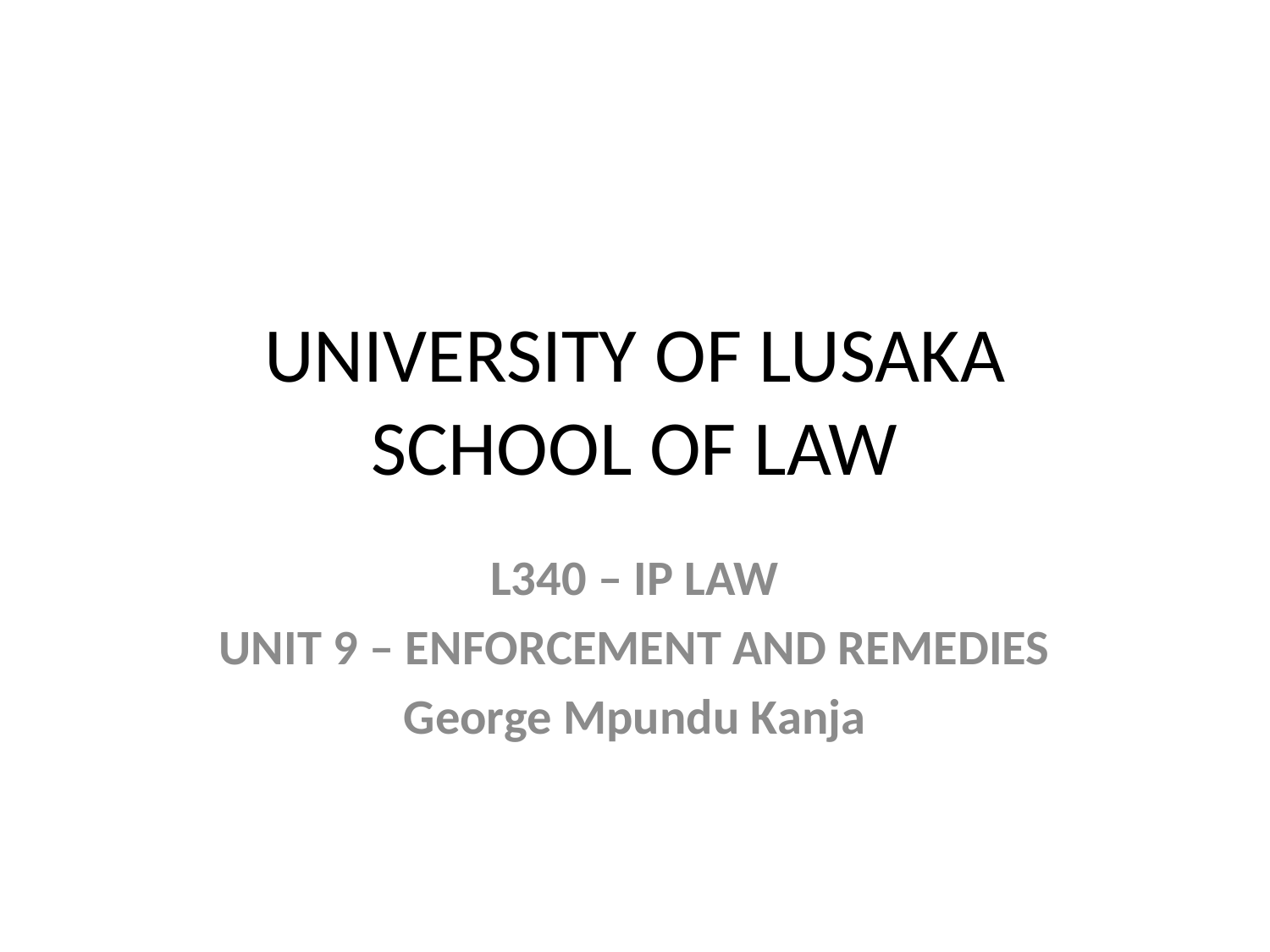

# UNIVERSITY OF LUSAKA SCHOOL OF LAW
L340 – IP LAW
UNIT 9 – ENFORCEMENT AND REMEDIES
George Mpundu Kanja